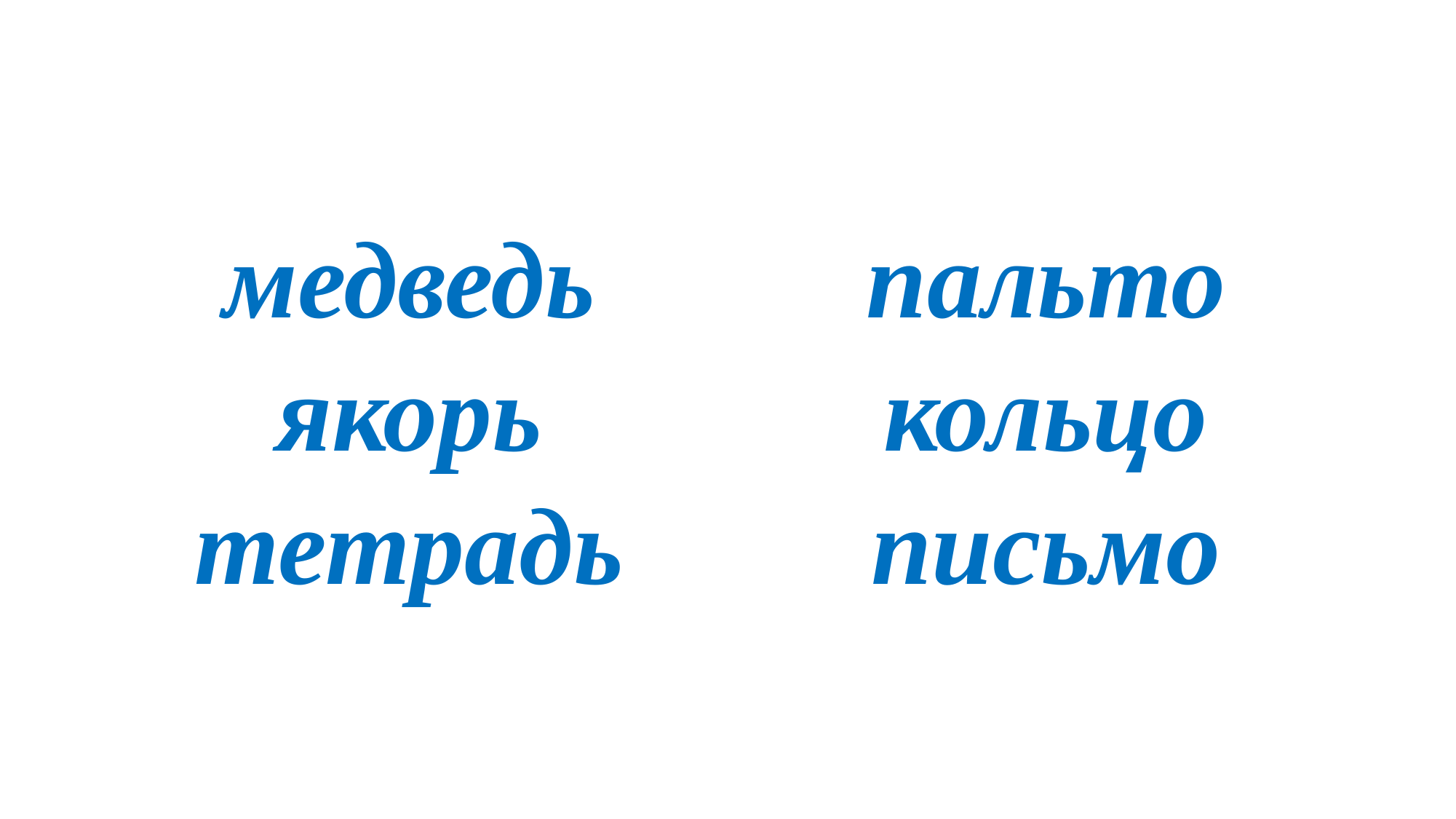

#
медведь
якорь
тетрадь
пальто
кольцо
письмо